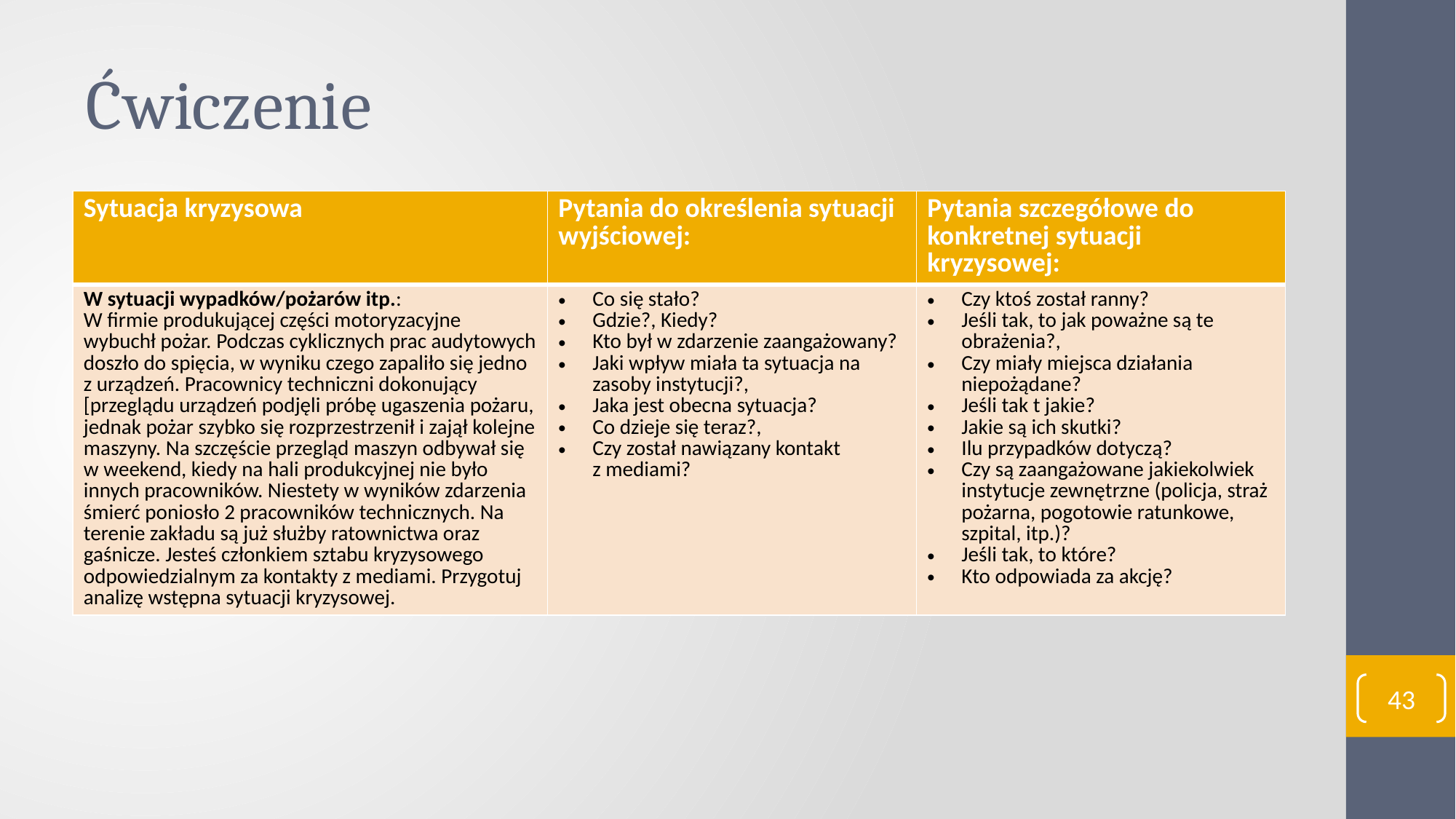

# Ćwiczenie
| Sytuacja kryzysowa | Pytania do określenia sytuacji wyjściowej: | Pytania szczegółowe do konkretnej sytuacji kryzysowej: |
| --- | --- | --- |
| W sytuacji wypadków/pożarów itp.: W firmie produkującej części motoryzacyjne wybuchł pożar. Podczas cyklicznych prac audytowych doszło do spięcia, w wyniku czego zapaliło się jedno z urządzeń. Pracownicy techniczni dokonujący [przeglądu urządzeń podjęli próbę ugaszenia pożaru, jednak pożar szybko się rozprzestrzenił i zajął kolejne maszyny. Na szczęście przegląd maszyn odbywał się w weekend, kiedy na hali produkcyjnej nie było innych pracowników. Niestety w wyników zdarzenia śmierć poniosło 2 pracowników technicznych. Na terenie zakładu są już służby ratownictwa oraz gaśnicze. Jesteś członkiem sztabu kryzysowego odpowiedzialnym za kontakty z mediami. Przygotuj analizę wstępna sytuacji kryzysowej. | Co się stało? Gdzie?, Kiedy? Kto był w zdarzenie zaangażowany? Jaki wpływ miała ta sytuacja na zasoby instytucji?, Jaka jest obecna sytuacja? Co dzieje się teraz?, Czy został nawiązany kontakt z mediami? | Czy ktoś został ranny? Jeśli tak, to jak poważne są te obrażenia?, Czy miały miejsca działania niepożądane? Jeśli tak t jakie? Jakie są ich skutki? Ilu przypadków dotyczą? Czy są zaangażowane jakiekolwiek instytucje zewnętrzne (policja, straż pożarna, pogotowie ratunkowe, szpital, itp.)? Jeśli tak, to które? Kto odpowiada za akcję? |
43